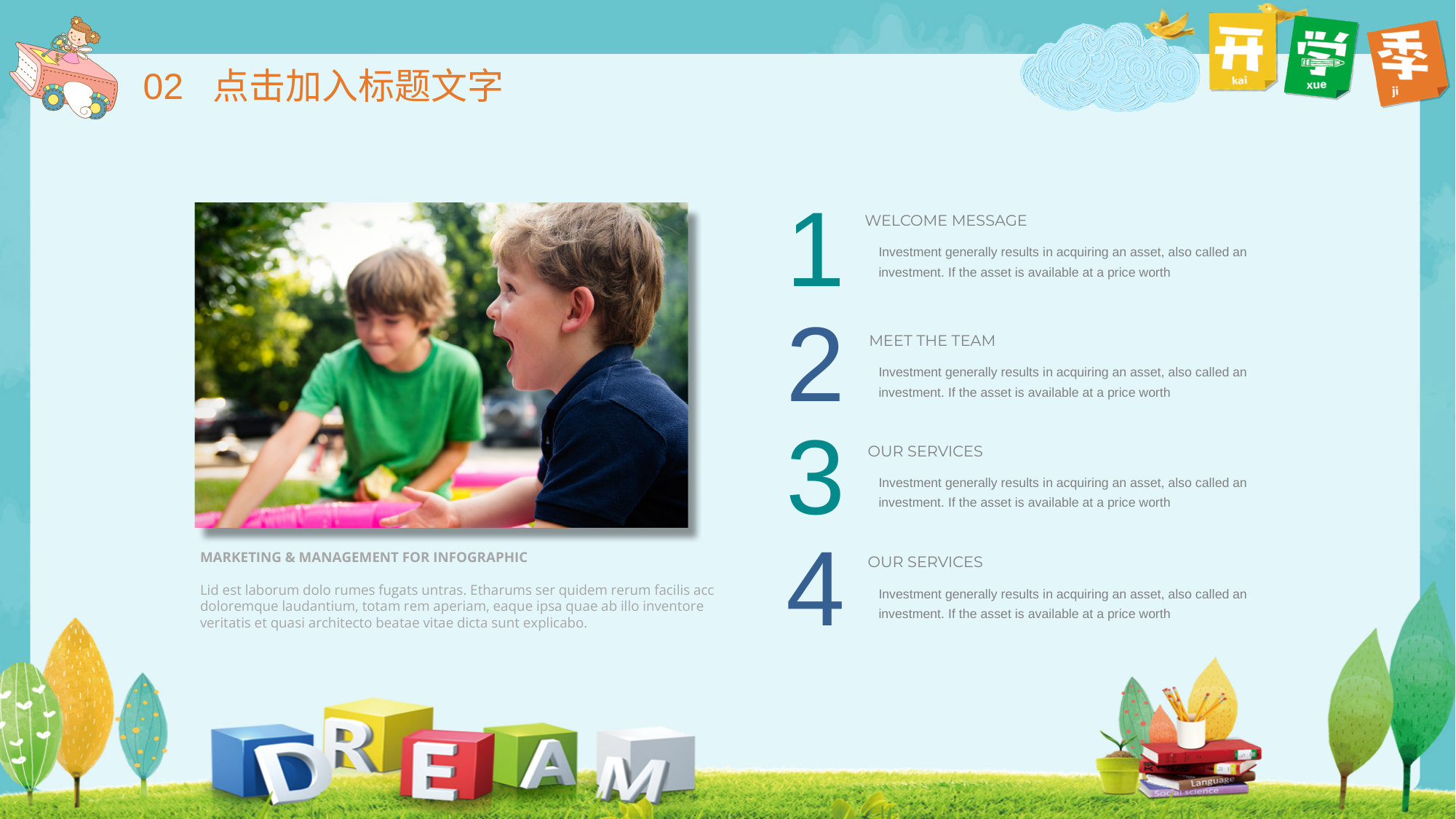

1

WELCOME MESSAGE
Investment generally results in acquiring an asset, also called an investment. If the asset is available at a price worth
2
MEET THE TEAM
Investment generally results in acquiring an asset, also called an investment. If the asset is available at a price worth
3
OUR SERVICES
Investment generally results in acquiring an asset, also called an investment. If the asset is available at a price worth
4
MARKETING & MANAGEMENT FOR INFOGRAPHIC

Lid est laborum dolo rumes fugats untras. Etharums ser quidem rerum facilis acc
doloremque laudantium, totam rem aperiam, eaque ipsa quae ab illo inventore
veritatis et quasi architecto beatae vitae dicta sunt explicabo.
OUR SERVICES
Investment generally results in acquiring an asset, also called an investment. If the asset is available at a price worth